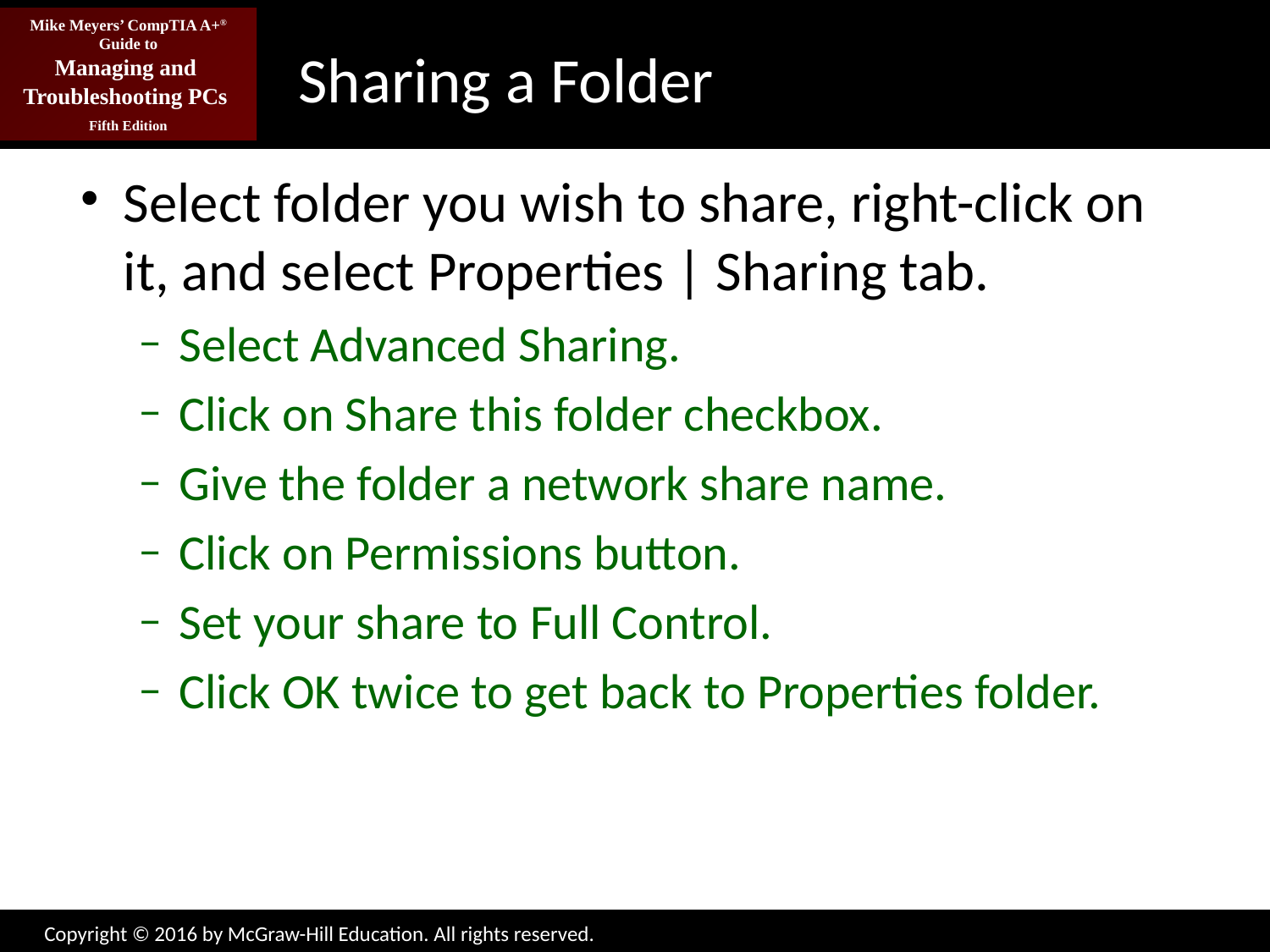

# Sharing a Folder
Select folder you wish to share, right-click on it, and select Properties | Sharing tab.
Select Advanced Sharing.
Click on Share this folder checkbox.
Give the folder a network share name.
Click on Permissions button.
Set your share to Full Control.
Click OK twice to get back to Properties folder.